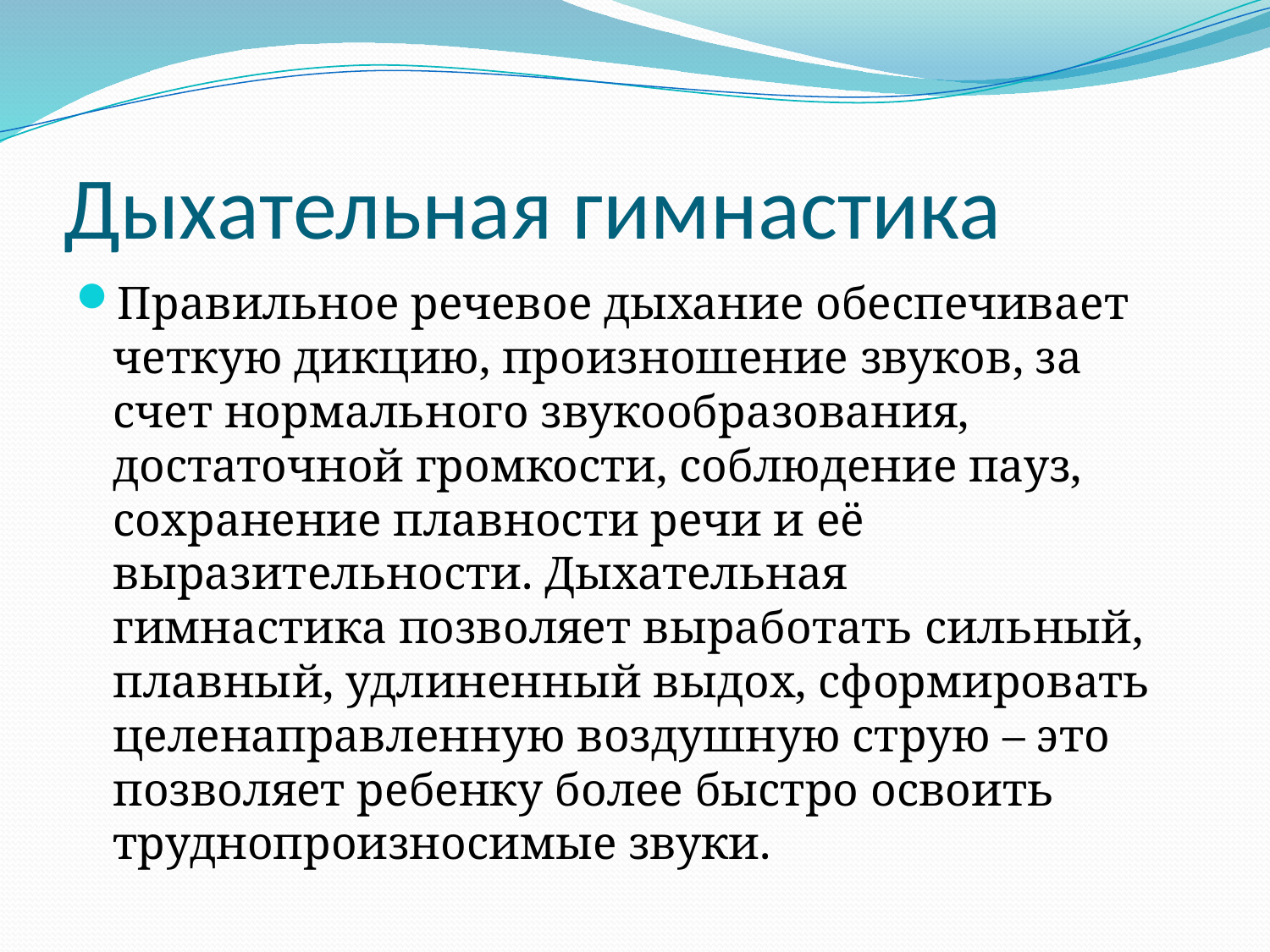

# Дыхательная гимнастика
Правильное речевое дыхание обеспечивает четкую дикцию, произношение звуков, за счет нормального звукообразования, достаточной громкости, соблюдение пауз, сохранение плавности речи и её выразительности. Дыхательная гимнастика позволяет выработать сильный, плавный, удлиненный выдох, сформировать целенаправленную воздушную струю – это позволяет ребенку более быстро освоить труднопроизносимые звуки.